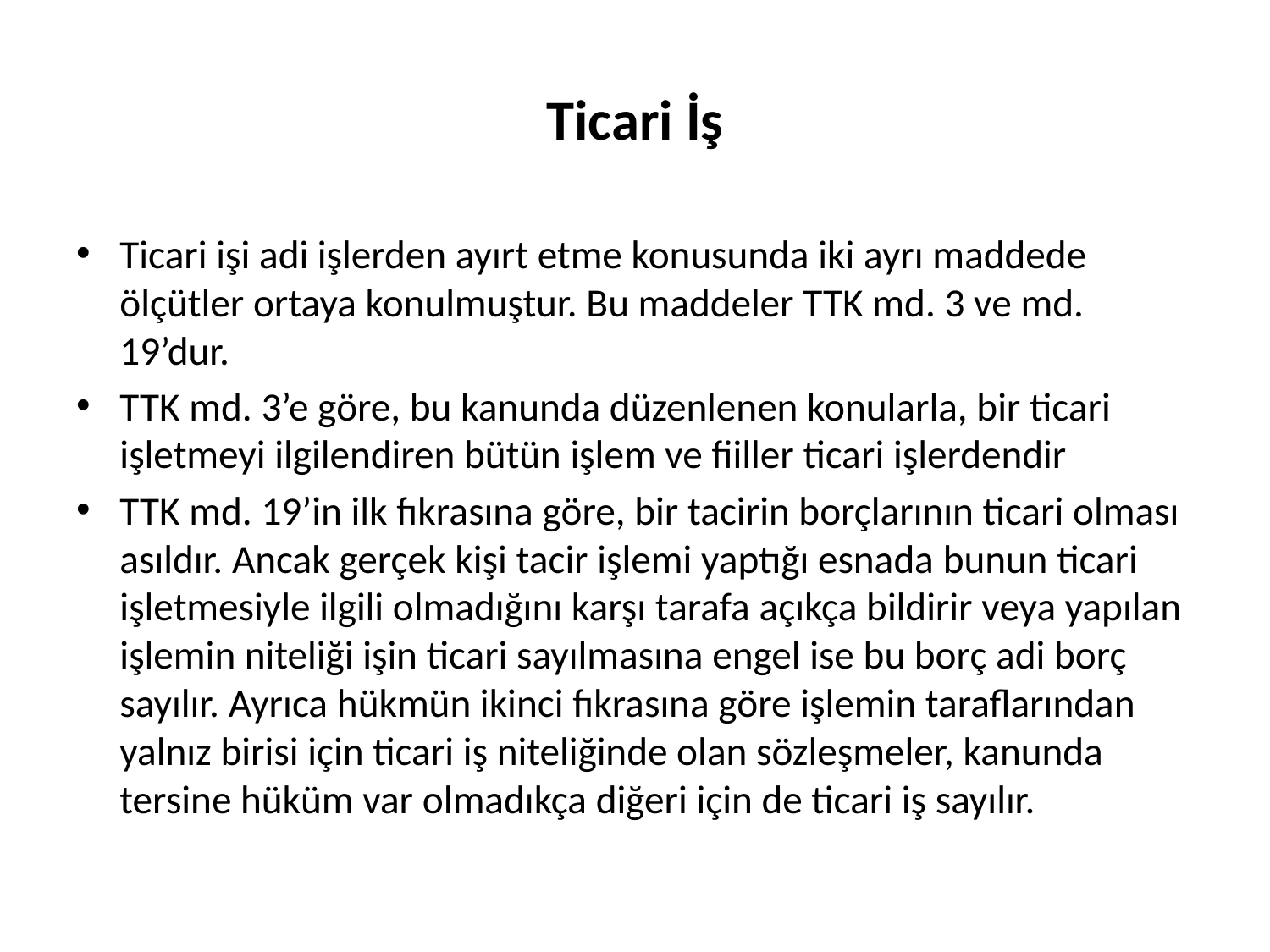

# Ticari İş
Ticari işi adi işlerden ayırt etme konusunda iki ayrı maddede ölçütler ortaya konulmuştur. Bu maddeler TTK md. 3 ve md. 19’dur.
TTK md. 3’e göre, bu kanunda düzenlenen konularla, bir ticari işletmeyi ilgilendiren bütün işlem ve fiiller ticari işlerdendir
TTK md. 19’in ilk fıkrasına göre, bir tacirin borçlarının ticari olması asıldır. Ancak gerçek kişi tacir işlemi yaptığı esnada bunun ticari işletmesiyle ilgili olmadığını karşı tarafa açıkça bildirir veya yapılan işlemin niteliği işin ticari sayılmasına engel ise bu borç adi borç sayılır. Ayrıca hükmün ikinci fıkrasına göre işlemin taraflarından yalnız birisi için ticari iş niteliğinde olan sözleşmeler, kanunda tersine hüküm var olmadıkça diğeri için de ticari iş sayılır.